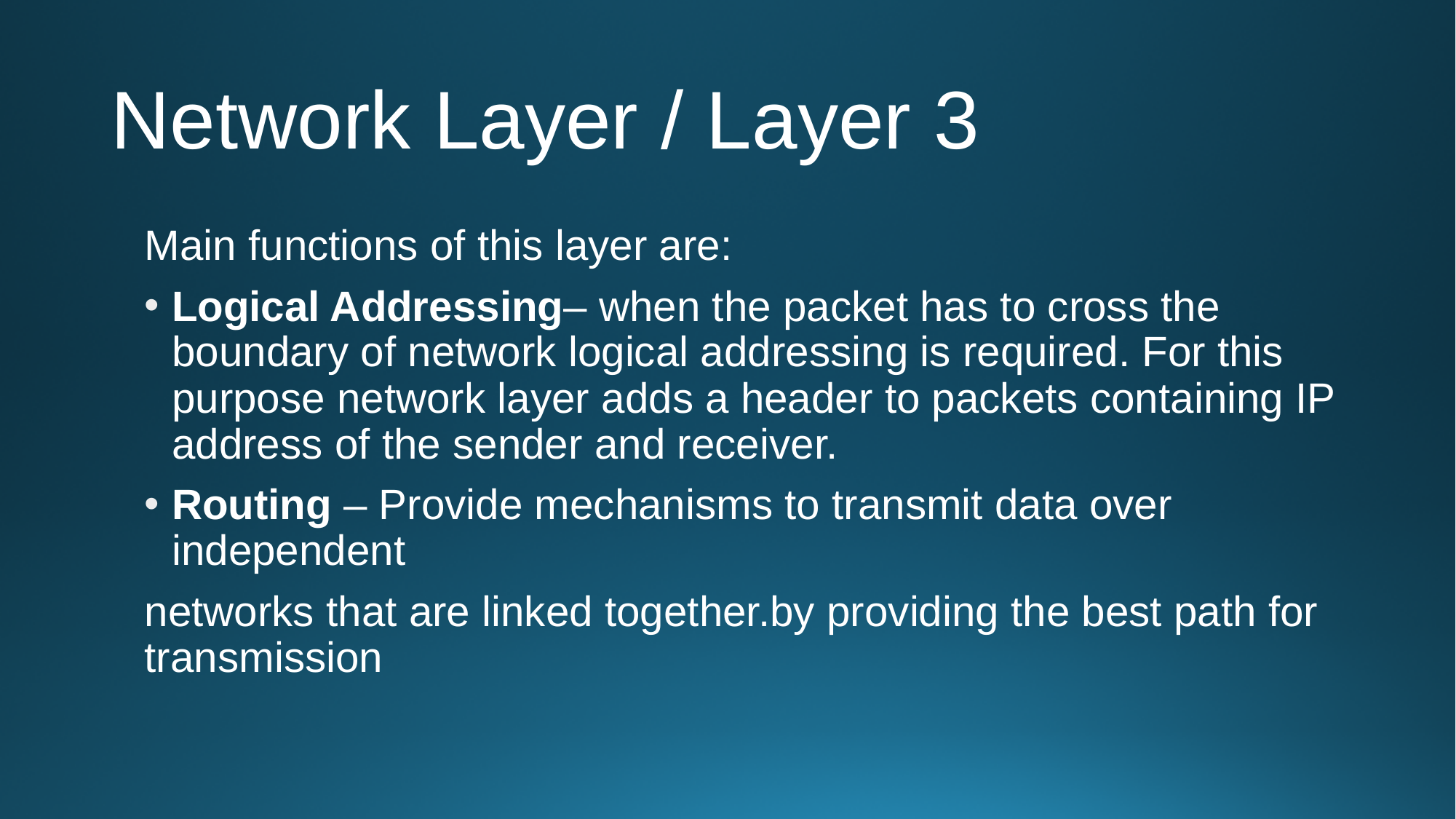

# Network Layer / Layer 3
Main functions of this layer are:
Logical Addressing– when the packet has to cross the boundary of network logical addressing is required. For this purpose network layer adds a header to packets containing IP address of the sender and receiver.
Routing – Provide mechanisms to transmit data over independent
networks that are linked together.by providing the best path for transmission